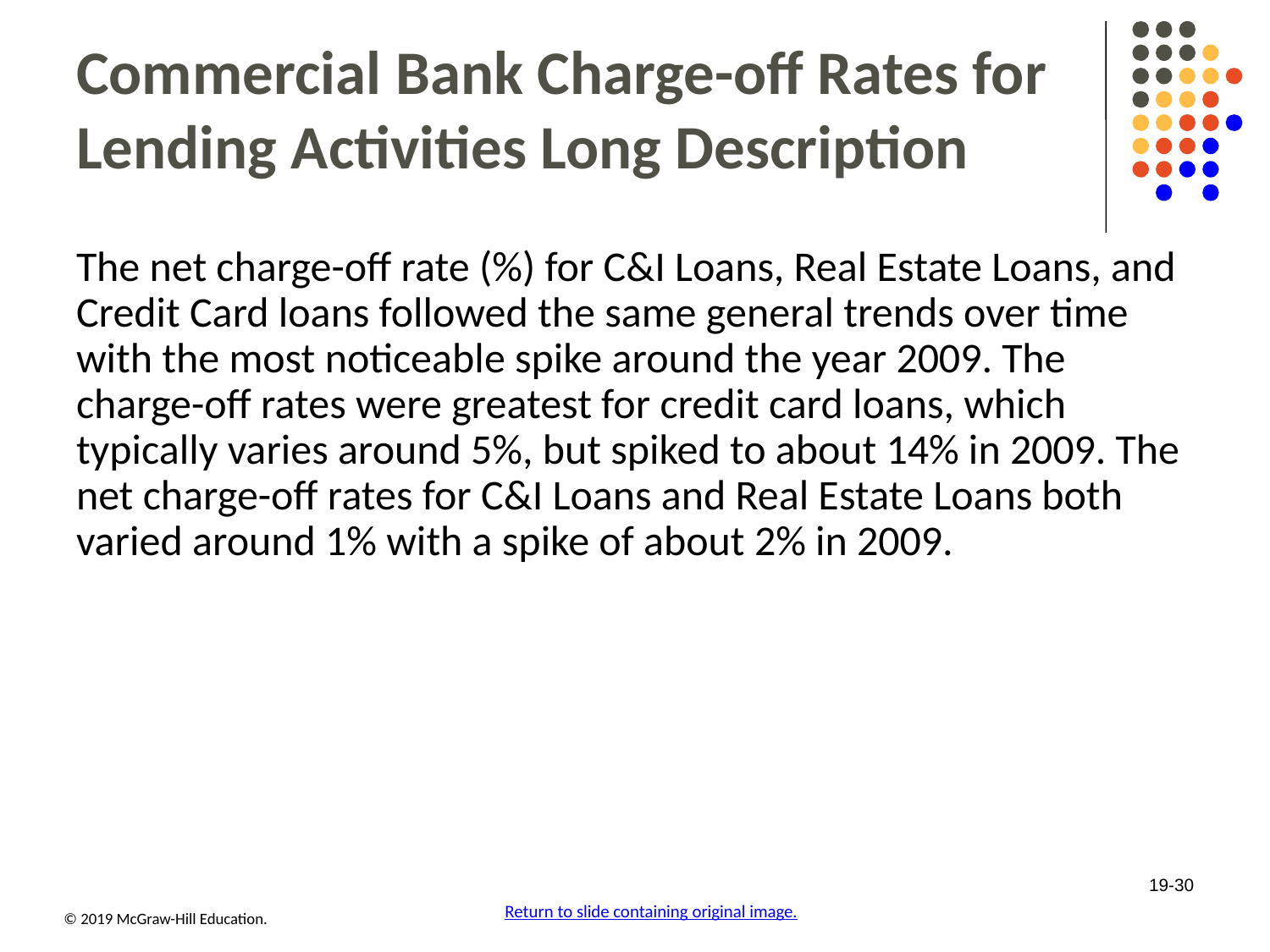

# Commercial Bank Charge-off Rates for Lending Activities Long Description
The net charge-off rate (%) for C&I Loans, Real Estate Loans, and Credit Card loans followed the same general trends over time with the most noticeable spike around the year 2009. The charge-off rates were greatest for credit card loans, which typically varies around 5%, but spiked to about 14% in 2009. The net charge-off rates for C&I Loans and Real Estate Loans both varied around 1% with a spike of about 2% in 2009.
19-30
Return to slide containing original image.